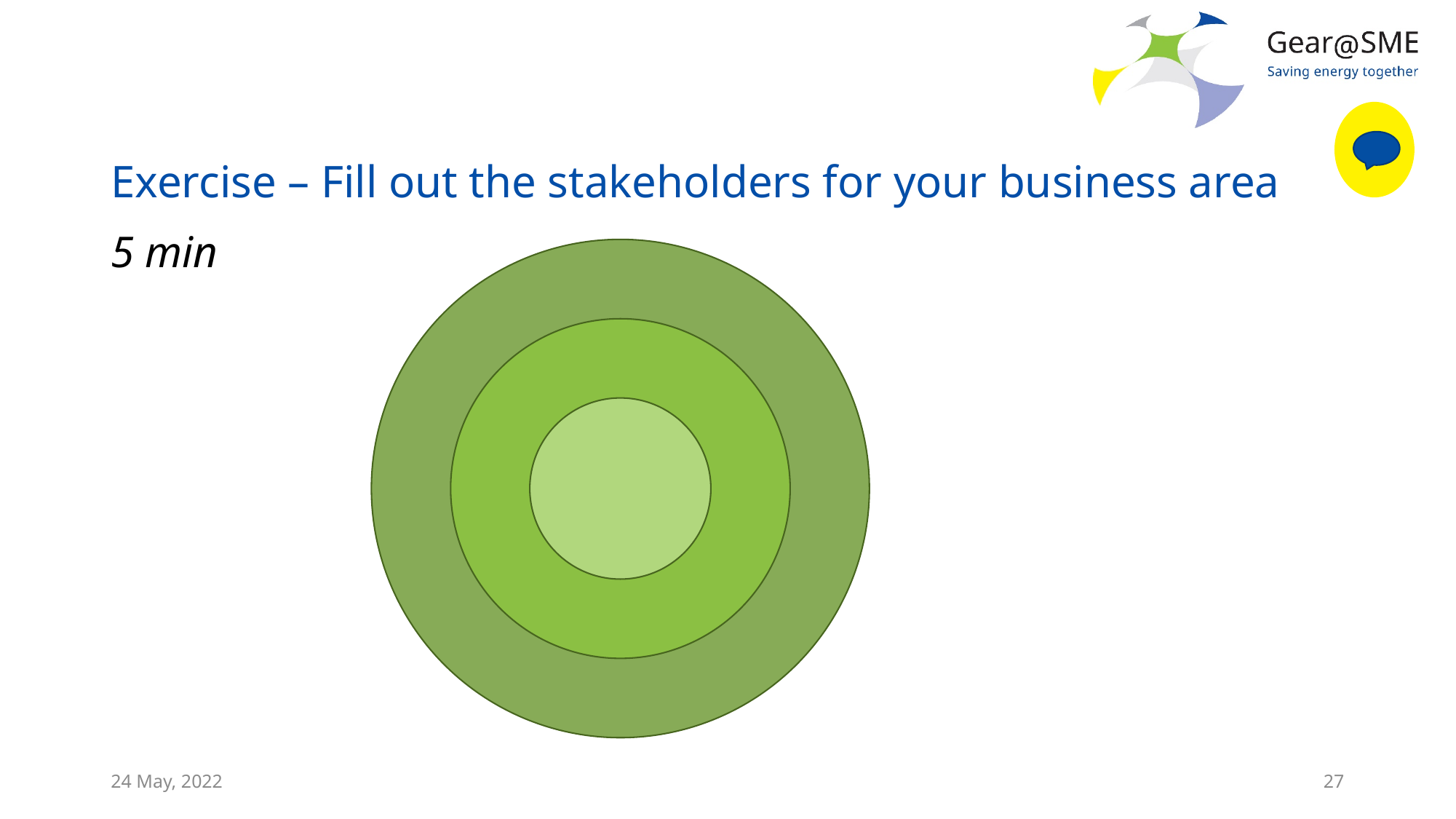

# Exercise – Fill out the stakeholders for your business area
5 min

24 May, 2022
27